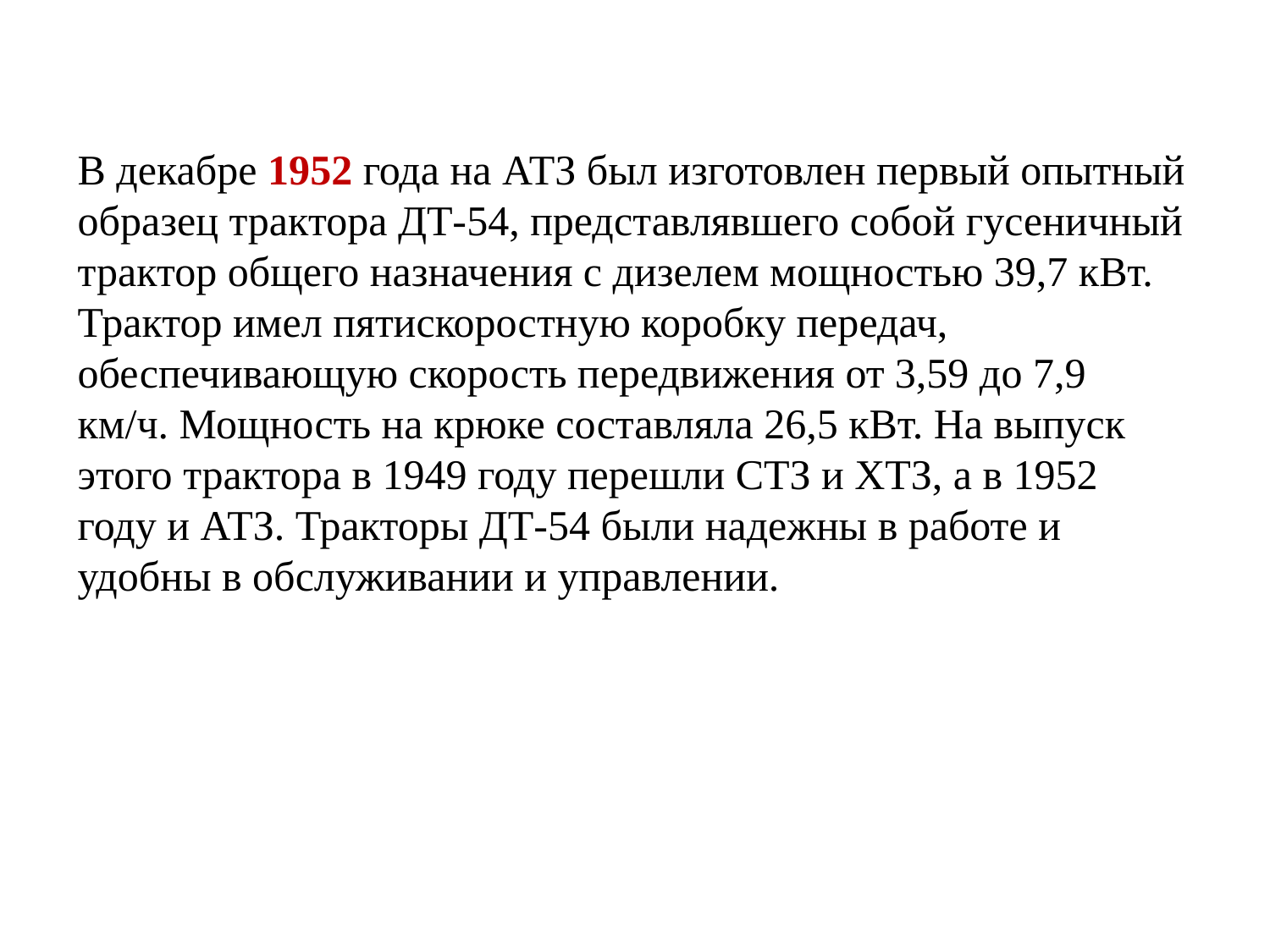

В декабре 1952 года на АТЗ был изготовлен первый опытный образец трактора ДТ-54, представлявшего собой гусеничный трактор общего назначения с дизелем мощностью 39,7 кВт. Трактор имел пятискоростную коробку передач, обеспечивающую скорость передвижения от 3,59 до 7,9 км/ч. Мощность на крюке составляла 26,5 кВт. На выпуск этого трактора в 1949 году перешли СТЗ и ХТЗ, а в 1952 году и АТЗ. Тракторы ДТ-54 были надежны в работе и удобны в обслуживании и управлении.